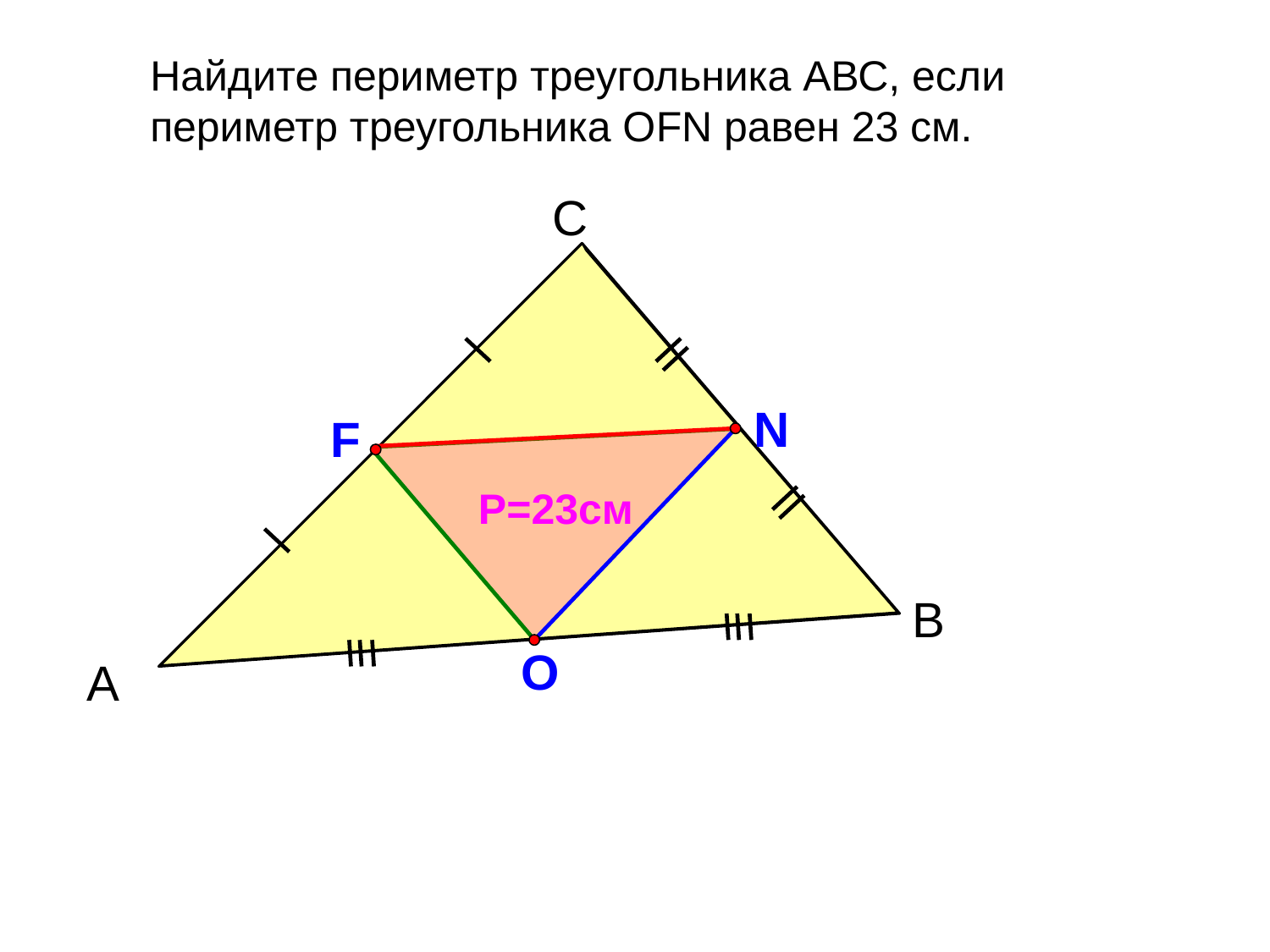

Найдите периметр треугольника АВС, если периметр треугольника ОFN равен 23 см.
С

N
F

Р=23см

В

O

А